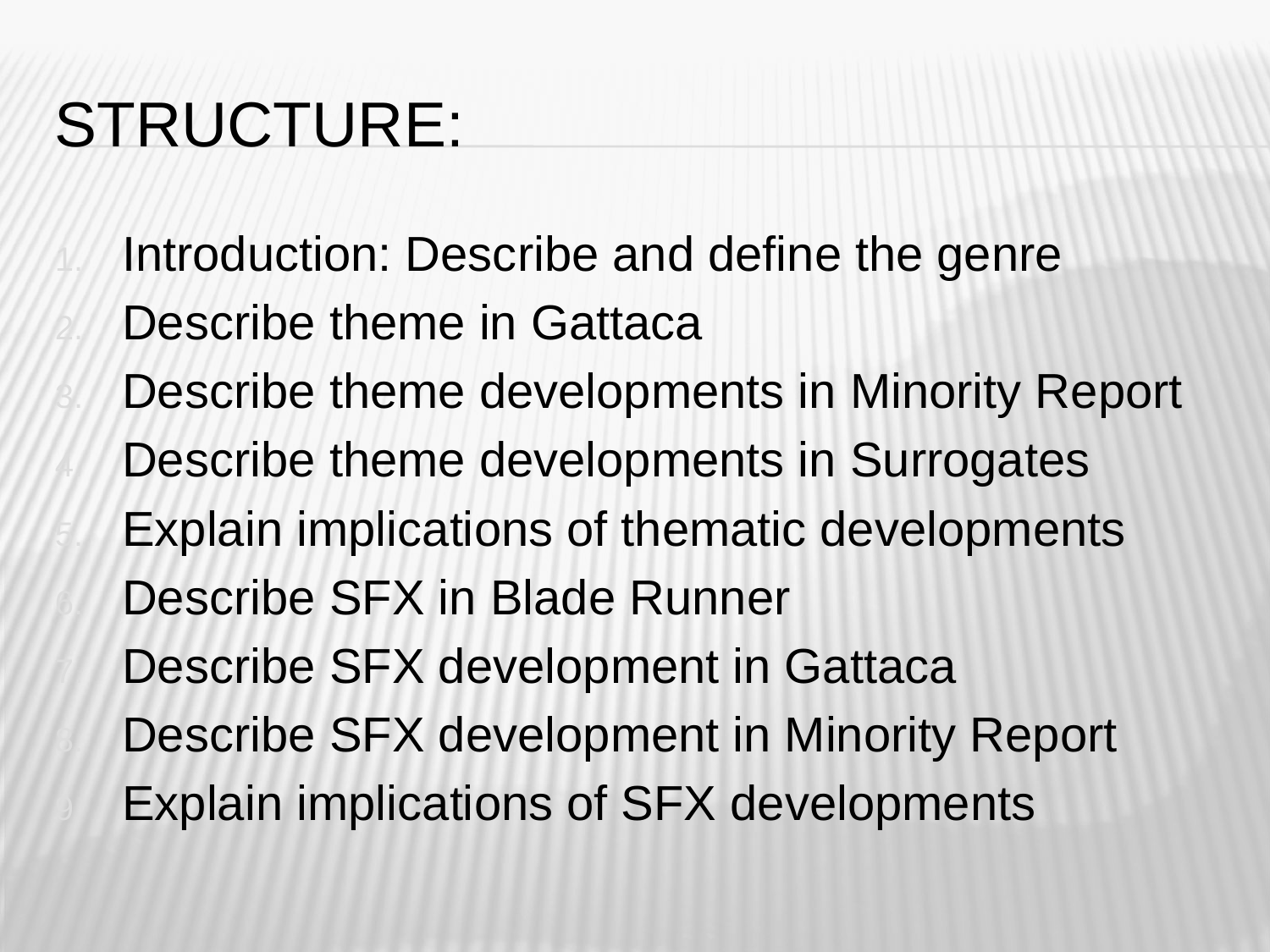

# STRUCTURE:
Introduction: Describe and define the genre
Describe theme in Gattaca
Describe theme developments in Minority Report
Describe theme developments in Surrogates
Explain implications of thematic developments
Describe SFX in Blade Runner
Describe SFX development in Gattaca
Describe SFX development in Minority Report
Explain implications of SFX developments